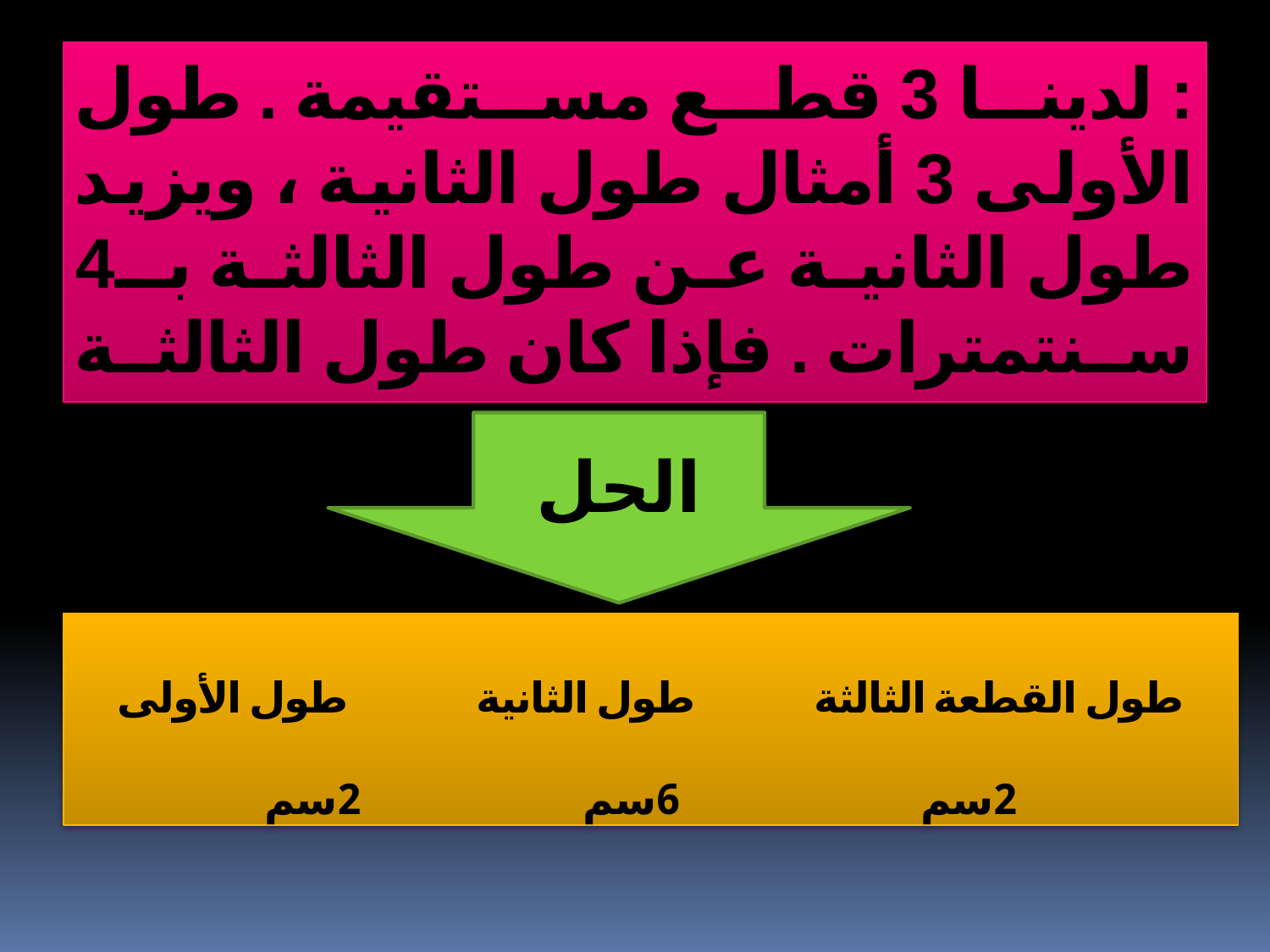

: لدينا 3 قطع مستقيمة . طول الأولى 3 أمثال طول الثانية ، ويزيد طول الثانية عن طول الثالثة بـ4 سنتمترات . فإذا كان طول الثالثة سنتمترين ، فكم طول القطعة الأولى ؟
الحل
طول القطعة الثالثة             طول الثانية              طول الأولى
  2سم                          6سم                        2سم